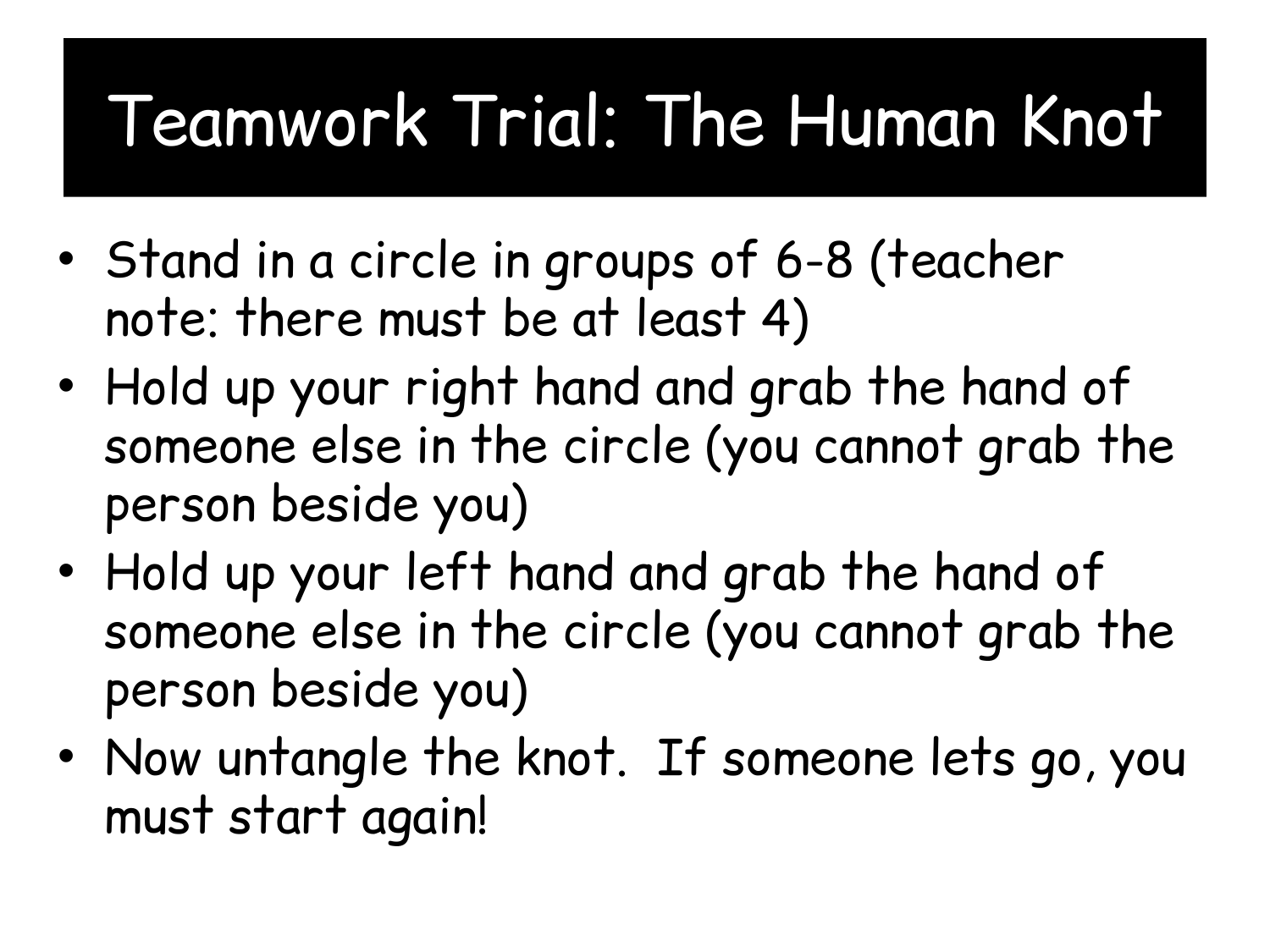

# Teamwork Trial: The Human Knot
Stand in a circle in groups of 6-8 (teacher note: there must be at least 4)
Hold up your right hand and grab the hand of someone else in the circle (you cannot grab the person beside you)
Hold up your left hand and grab the hand of someone else in the circle (you cannot grab the person beside you)
Now untangle the knot.  If someone lets go, you must start again!